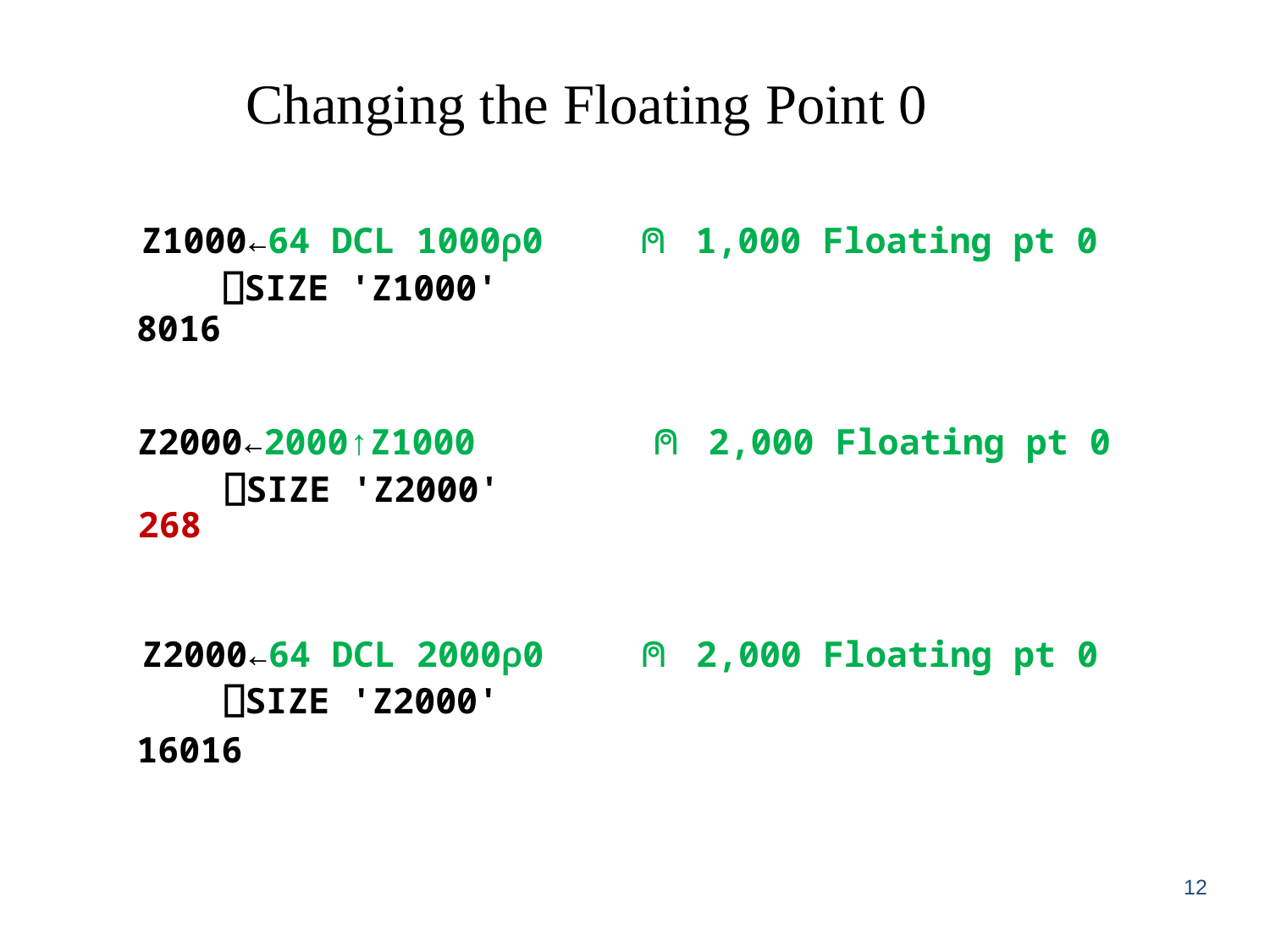

# Changing the Floating Point 0
 Z1000←64 DCL 1000⍴0	⍝ 1,000 Floating pt 0
 ⎕SIZE 'Z1000'
8016
Z2000←2000↑Z1000		⍝ 2,000 Floating pt 0

 ⎕SIZE 'Z2000'
268
 Z2000←64 DCL 2000⍴0	⍝ 2,000 Floating pt 0
 ⎕SIZE 'Z2000'
16016
12